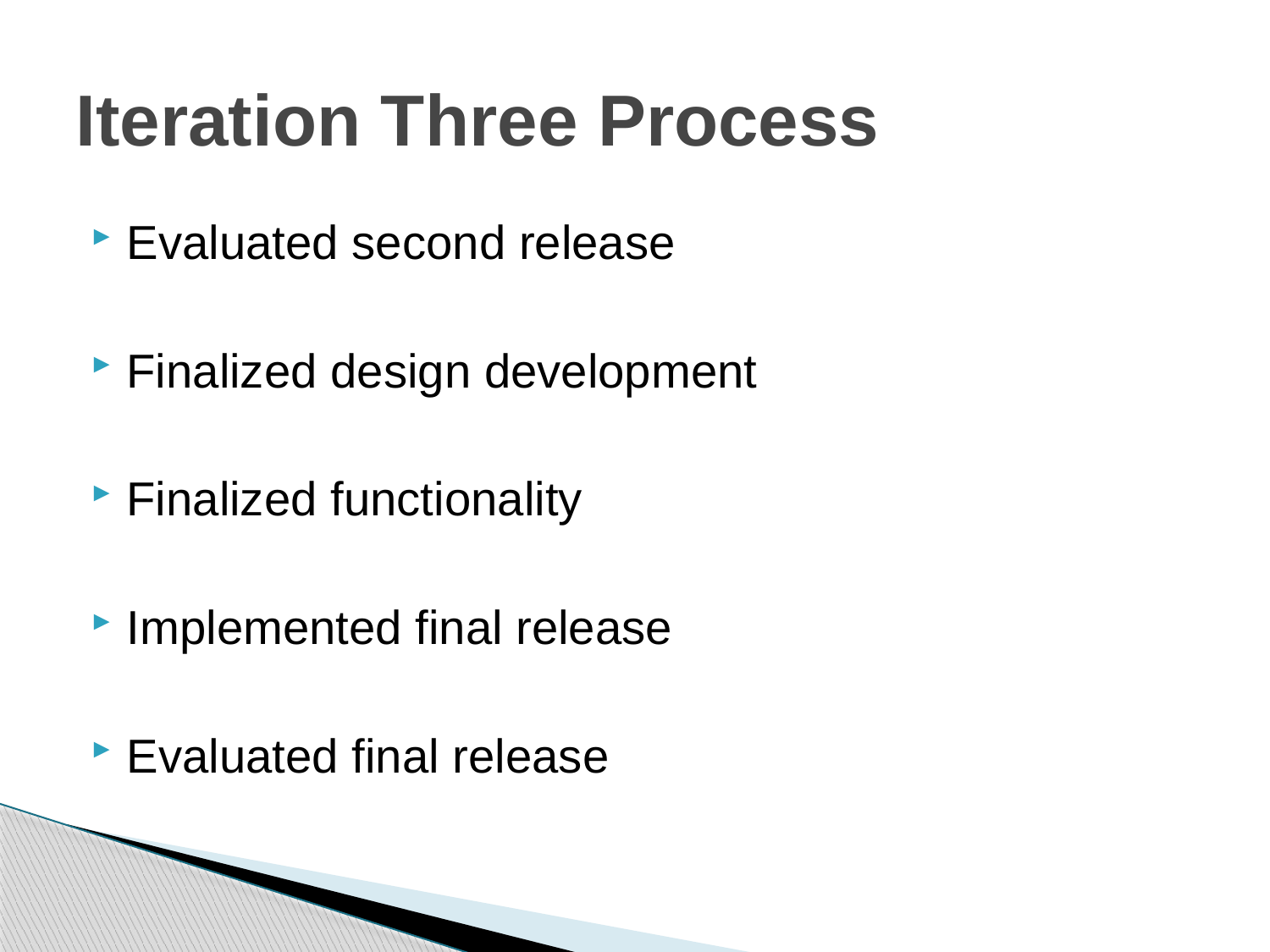

# Iteration Three Process
Evaluated second release

Finalized design development

Finalized functionality

Implemented final release

Evaluated final release